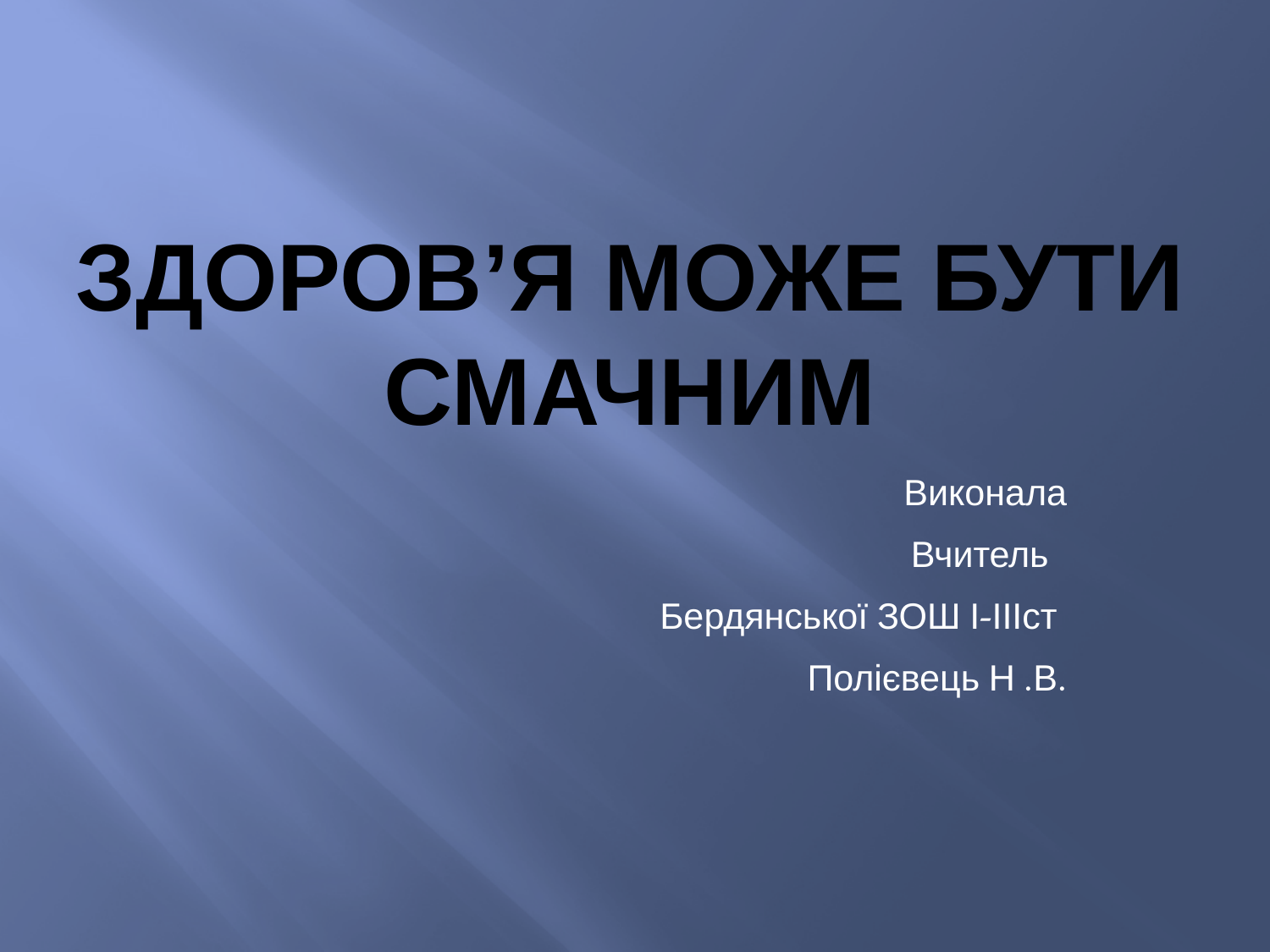

# Здоров’я може бути смачним
Виконала
Вчитель
Бердянської ЗОШ І-ІІІст
Полієвець Н .В.